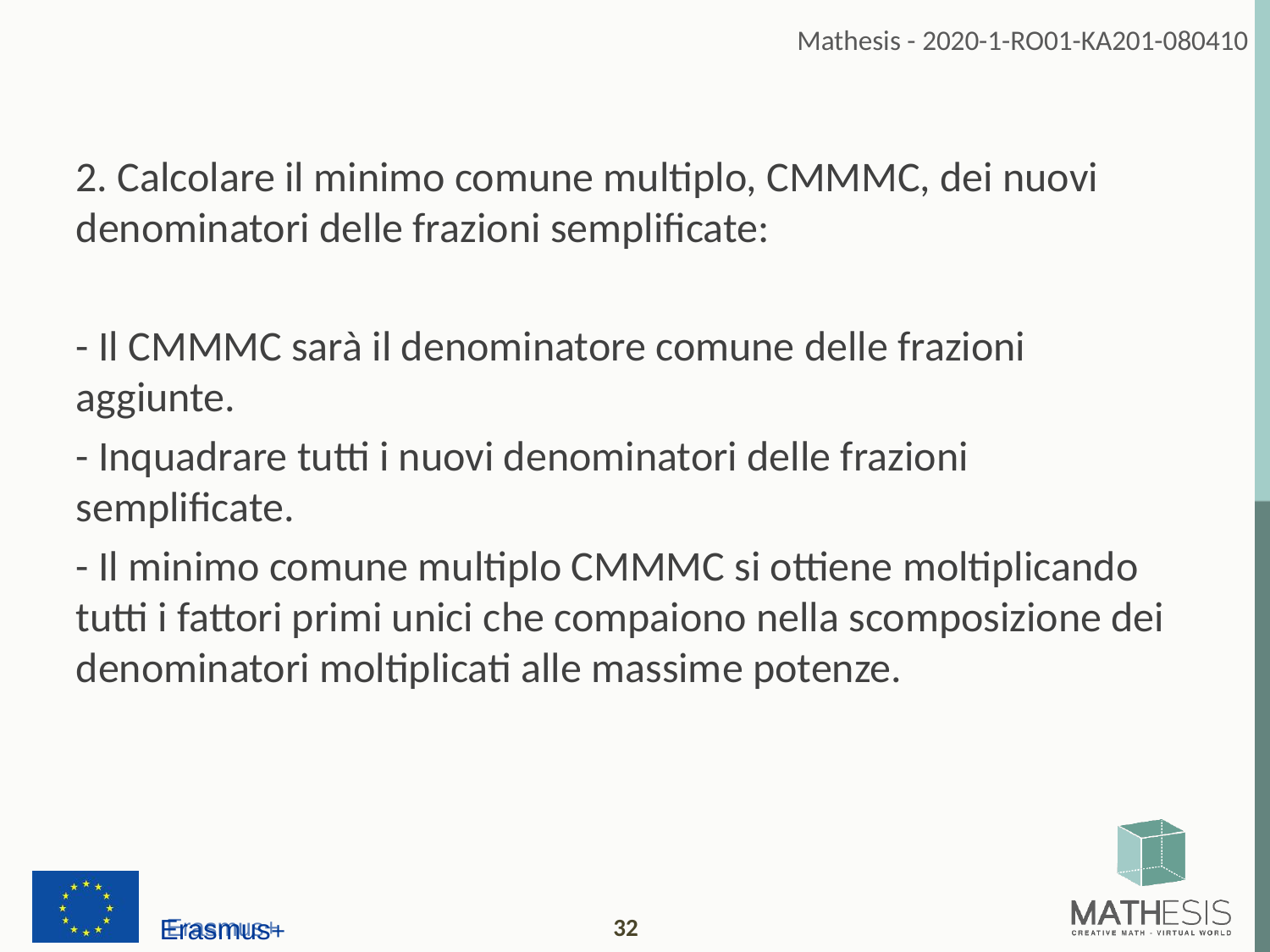

2. Calcolare il minimo comune multiplo, CMMMC, dei nuovi denominatori delle frazioni semplificate:

- Il CMMMC sarà il denominatore comune delle frazioni aggiunte.
- Inquadrare tutti i nuovi denominatori delle frazioni semplificate.
- Il minimo comune multiplo CMMMC si ottiene moltiplicando tutti i fattori primi unici che compaiono nella scomposizione dei denominatori moltiplicati alle massime potenze.